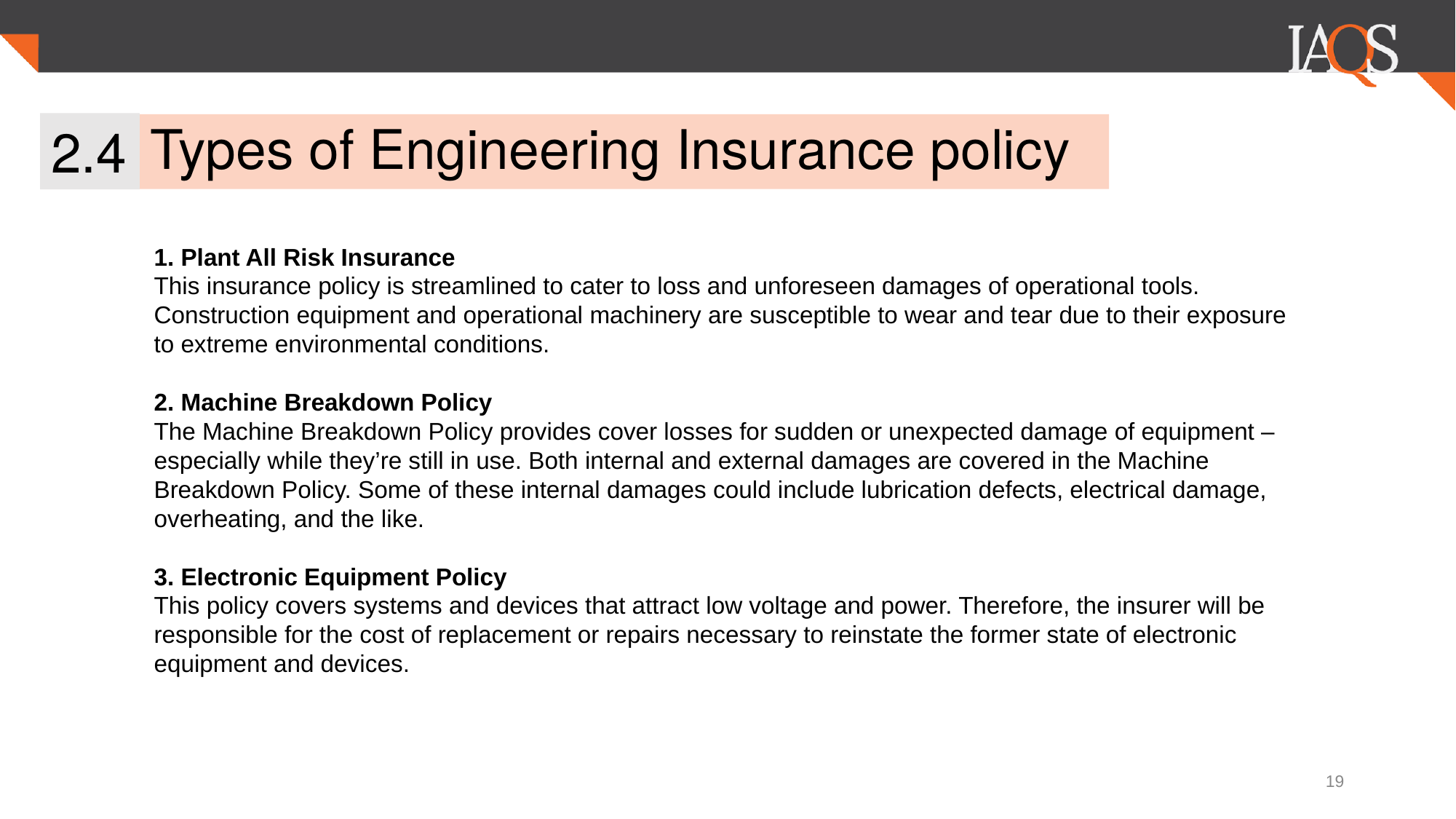

2.4
# Types of Engineering Insurance policy
1. Plant All Risk Insurance
This insurance policy is streamlined to cater to loss and unforeseen damages of operational tools.
Construction equipment and operational machinery are susceptible to wear and tear due to their exposure to extreme environmental conditions.

2. Machine Breakdown Policy
The Machine Breakdown Policy provides cover losses for sudden or unexpected damage of equipment – especially while they’re still in use. Both internal and external damages are covered in the Machine Breakdown Policy. Some of these internal damages could include lubrication defects, electrical damage, overheating, and the like.

3. Electronic Equipment Policy
This policy covers systems and devices that attract low voltage and power. Therefore, the insurer will be responsible for the cost of replacement or repairs necessary to reinstate the former state of electronic equipment and devices.
19